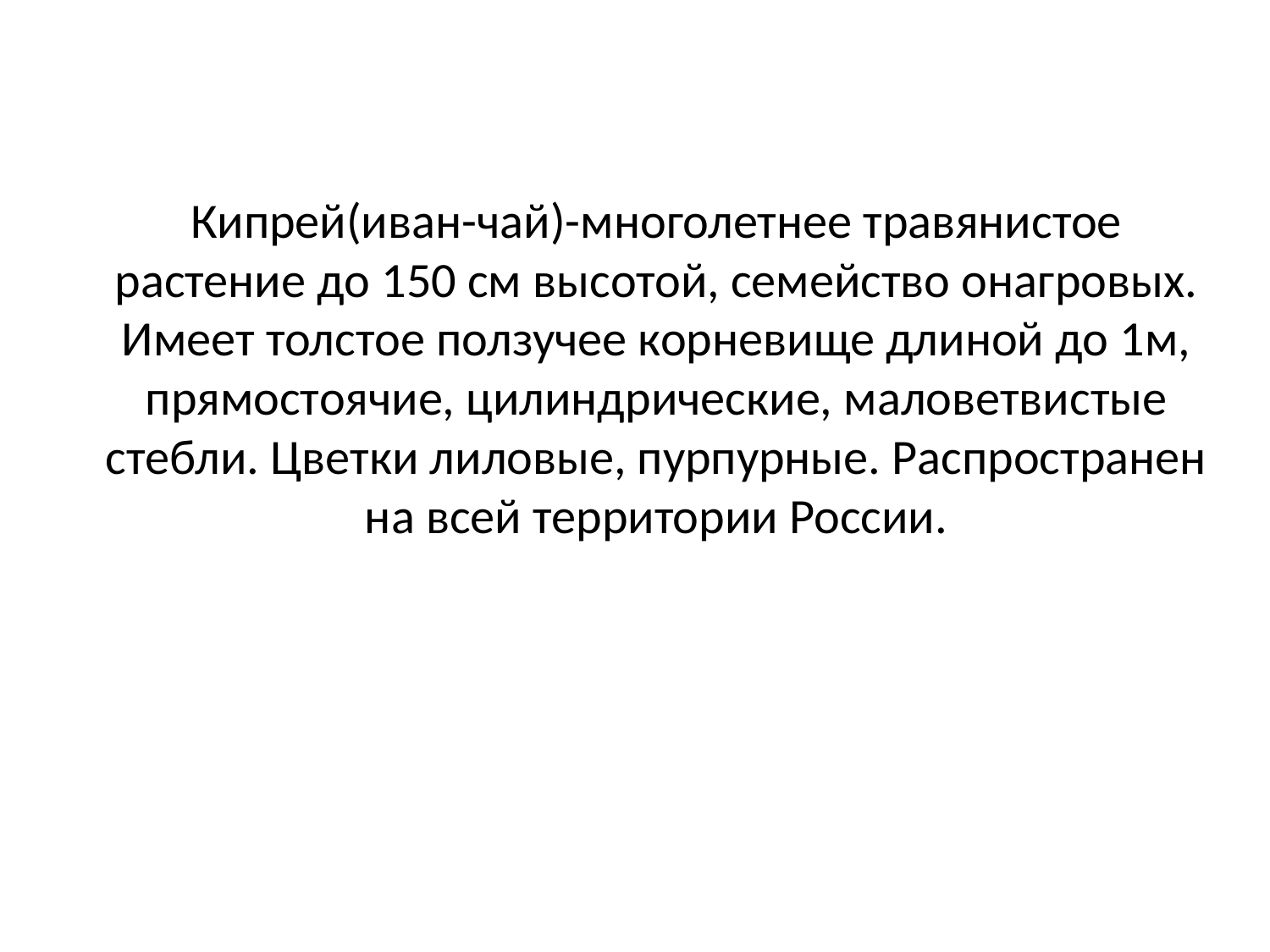

# Кипрей(иван-чай)-многолетнее травянистое растение до 150 см высотой, семейство онагровых. Имеет толстое ползучее корневище длиной до 1м, прямостоячие, цилиндрические, маловетвистые стебли. Цветки лиловые, пурпурные. Распространен на всей территории России.